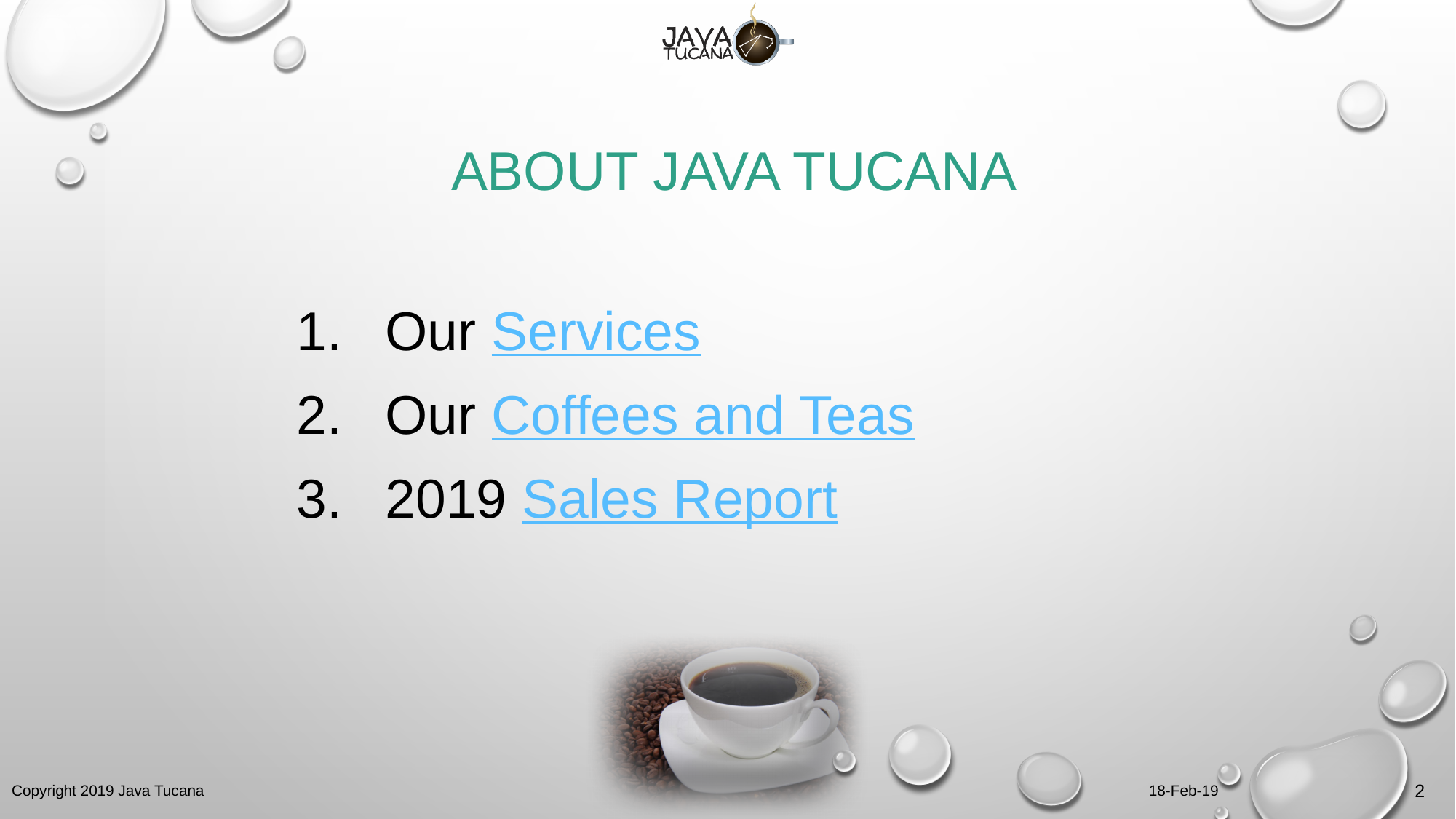

# About Java Tucana
Our Services
Our Coffees and Teas
2019 Sales Report
18-Feb-19
2
Copyright 2019 Java Tucana